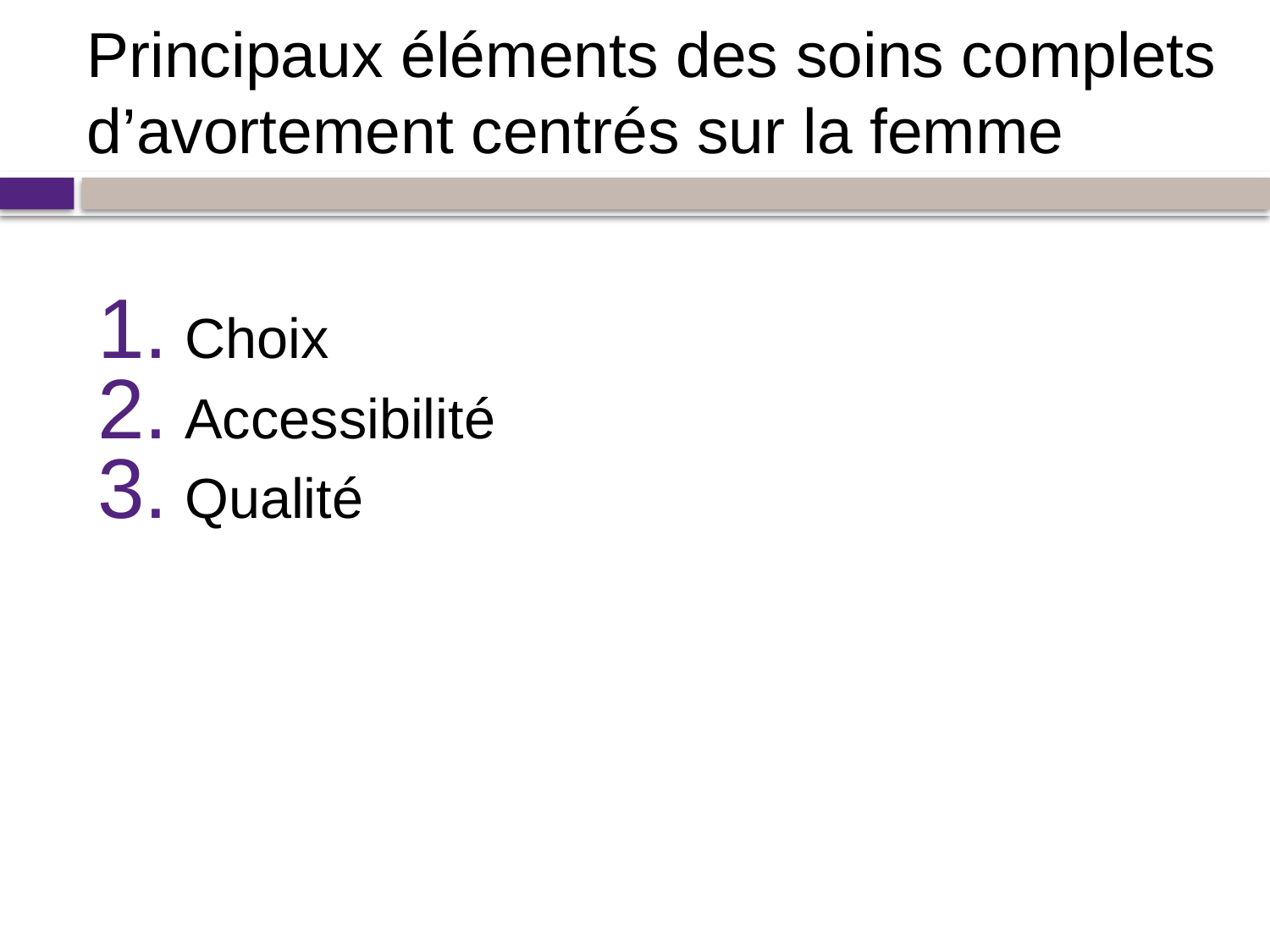

# Principaux éléments des soins complets d’avortement centrés sur la femme

 Choix
 Accessibilité
 Qualité